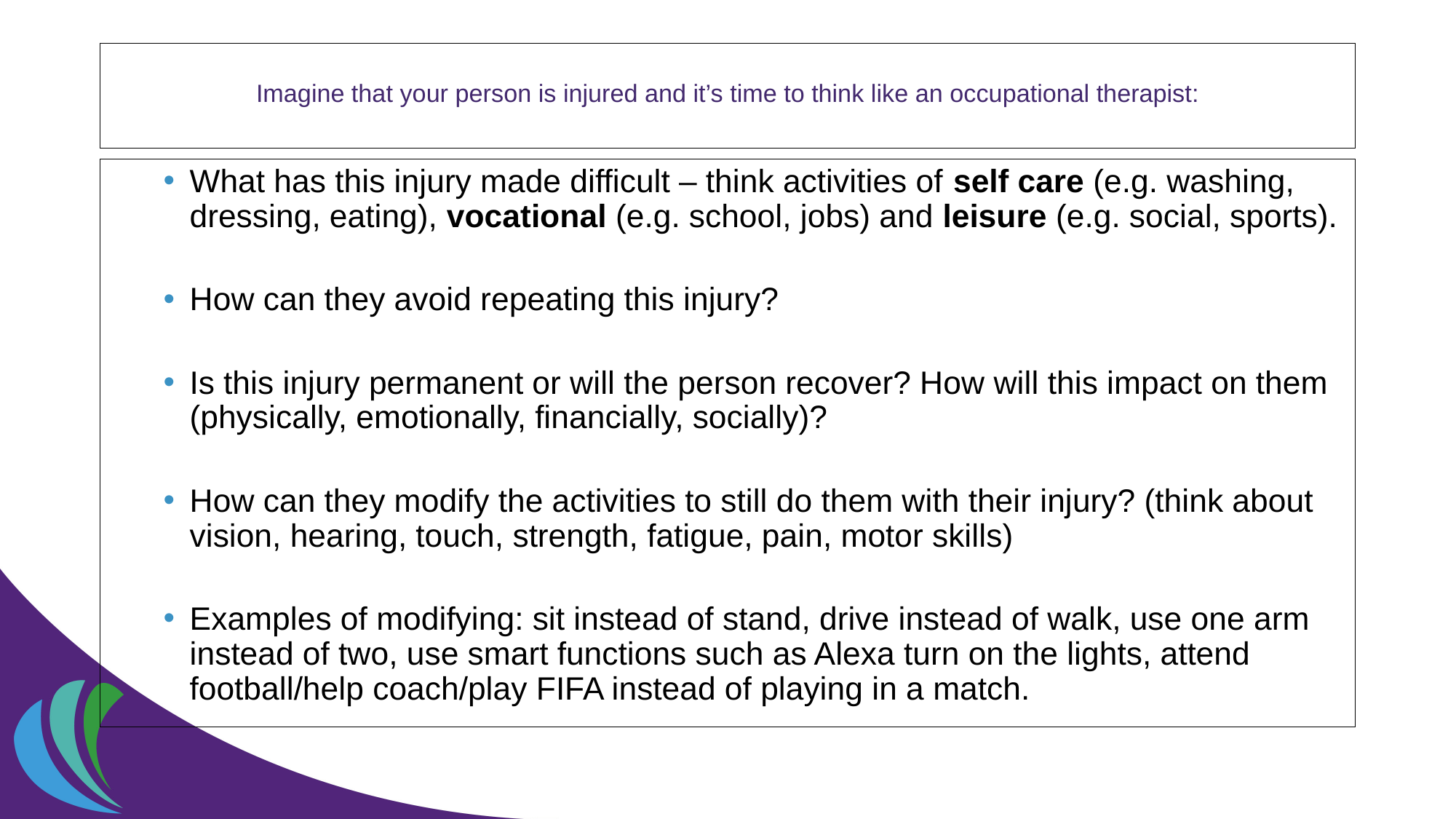

# Imagine that your person is injured and it’s time to think like an occupational therapist:
What has this injury made difficult – think activities of self care (e.g. washing, dressing, eating), vocational (e.g. school, jobs) and leisure (e.g. social, sports).

How can they avoid repeating this injury?

Is this injury permanent or will the person recover? How will this impact on them (physically, emotionally, financially, socially)?

How can they modify the activities to still do them with their injury? (think about vision, hearing, touch, strength, fatigue, pain, motor skills)

Examples of modifying: sit instead of stand, drive instead of walk, use one arm instead of two, use smart functions such as Alexa turn on the lights, attend football/help coach/play FIFA instead of playing in a match.